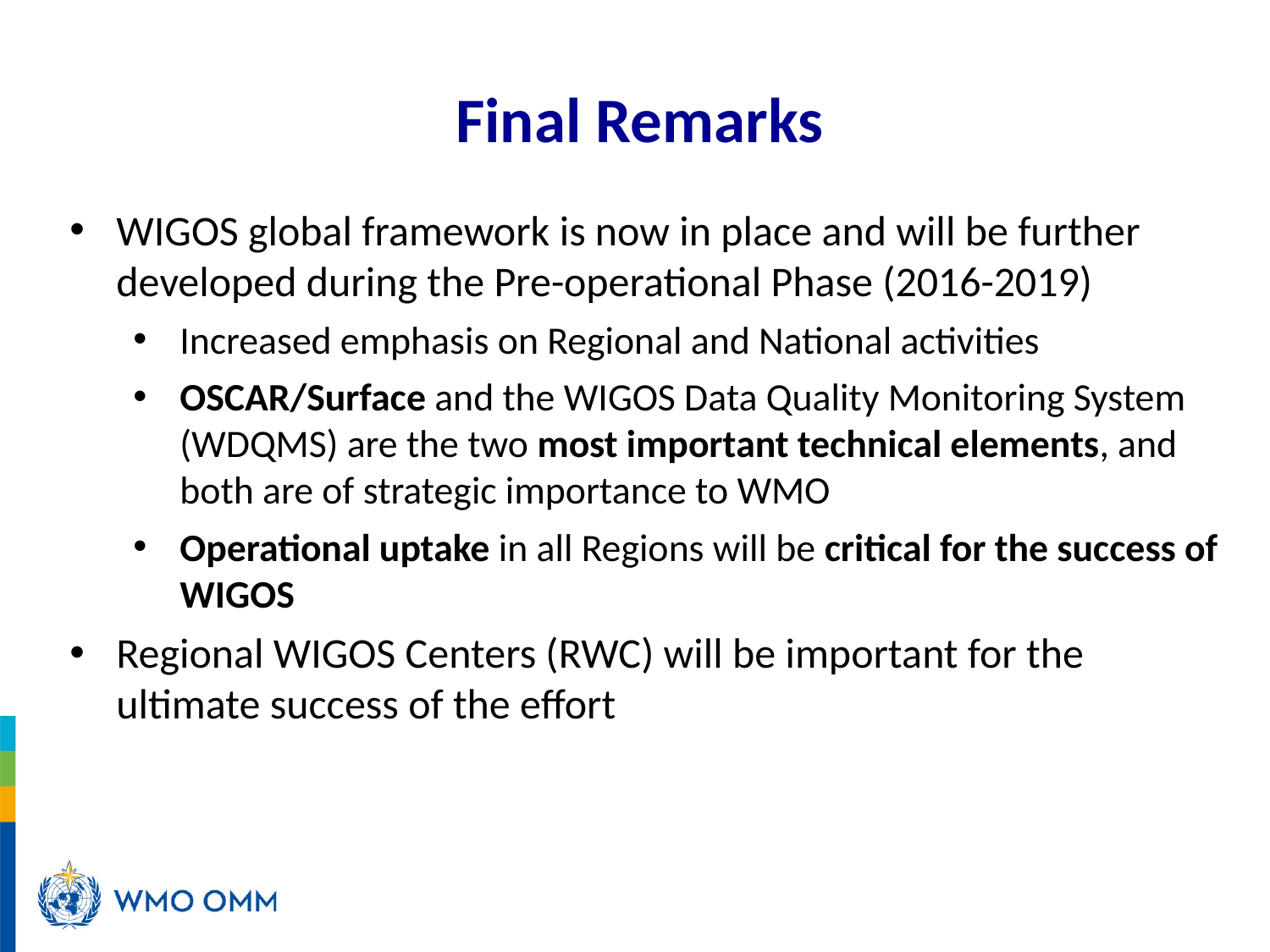

# Final Remarks
WIGOS global framework is now in place and will be further developed during the Pre-operational Phase (2016-2019)
Increased emphasis on Regional and National activities
OSCAR/Surface and the WIGOS Data Quality Monitoring System (WDQMS) are the two most important technical elements, and both are of strategic importance to WMO
Operational uptake in all Regions will be critical for the success of WIGOS
Regional WIGOS Centers (RWC) will be important for the ultimate success of the effort